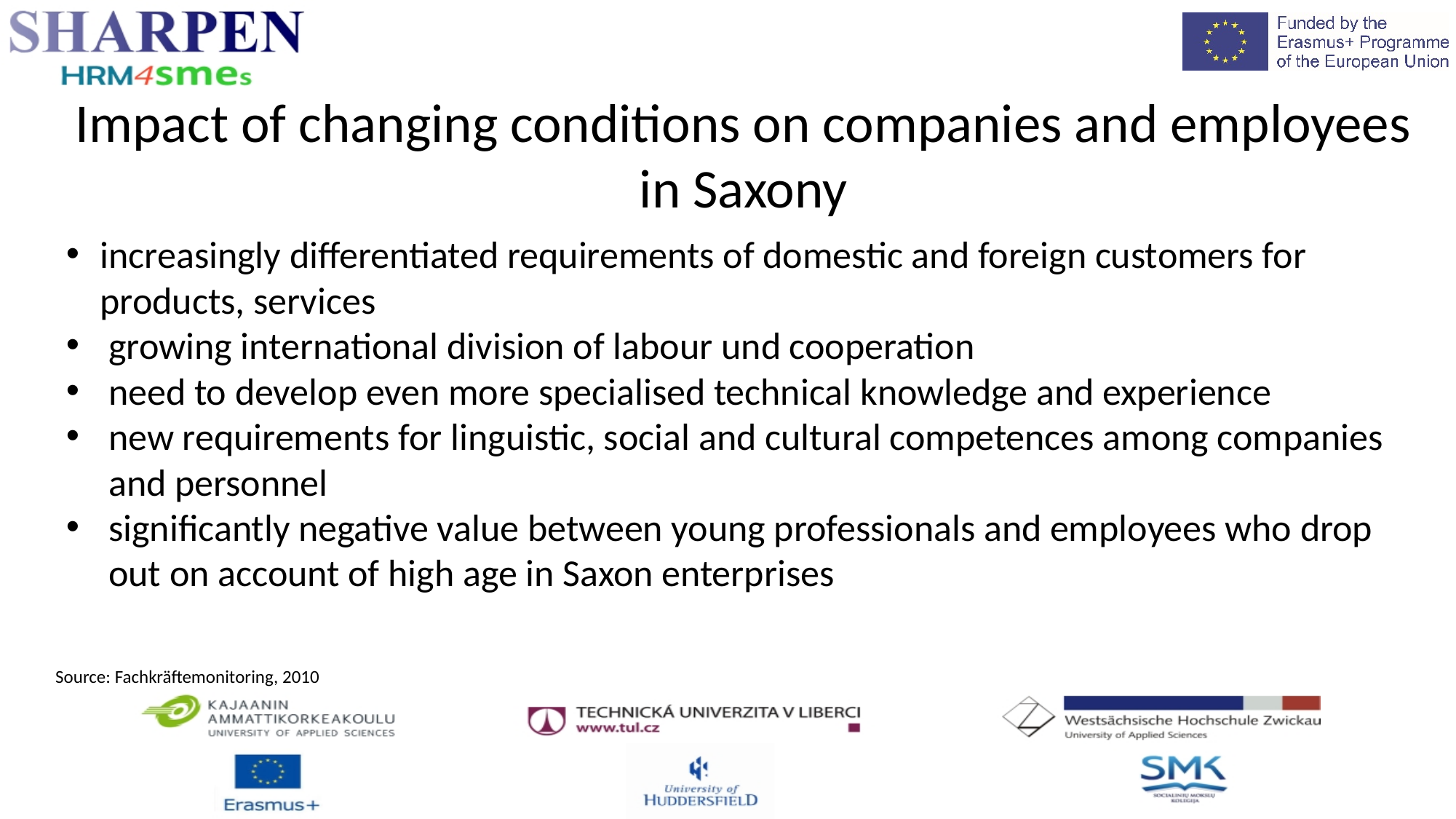

Impact of changing conditions on companies and employees in Saxony

increasingly differentiated requirements of domestic and foreign customers for products, services
growing international division of labour und cooperation
need to develop even more specialised technical knowledge and experience
new requirements for linguistic, social and cultural competences among companies and personnel
significantly negative value between young professionals and employees who drop out on account of high age in Saxon enterprises
Source: Fachkräftemonitoring, 2010